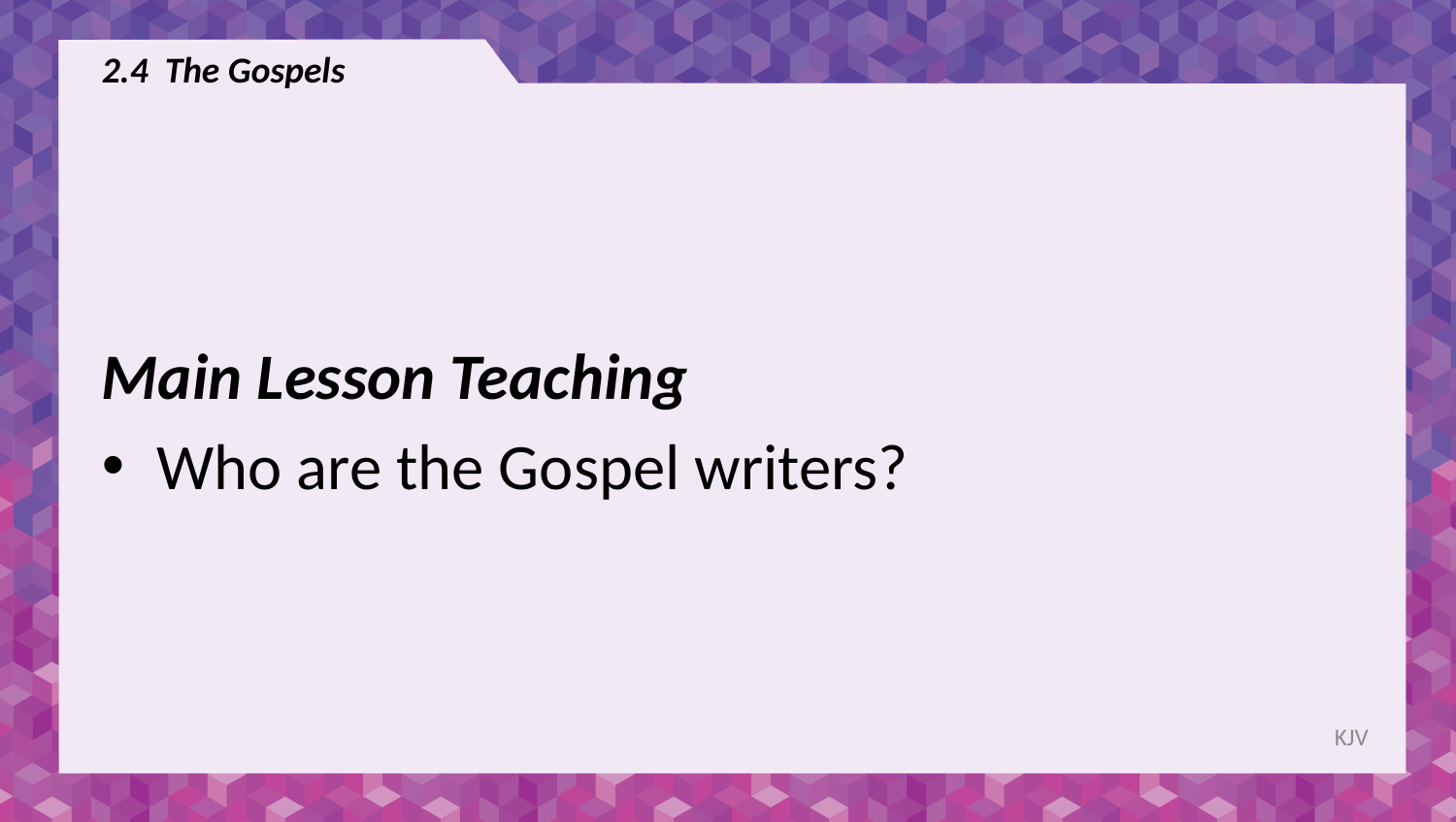

# 2.4  The Gospels
Main Lesson Teaching
Who are the Gospel writers?
KJV